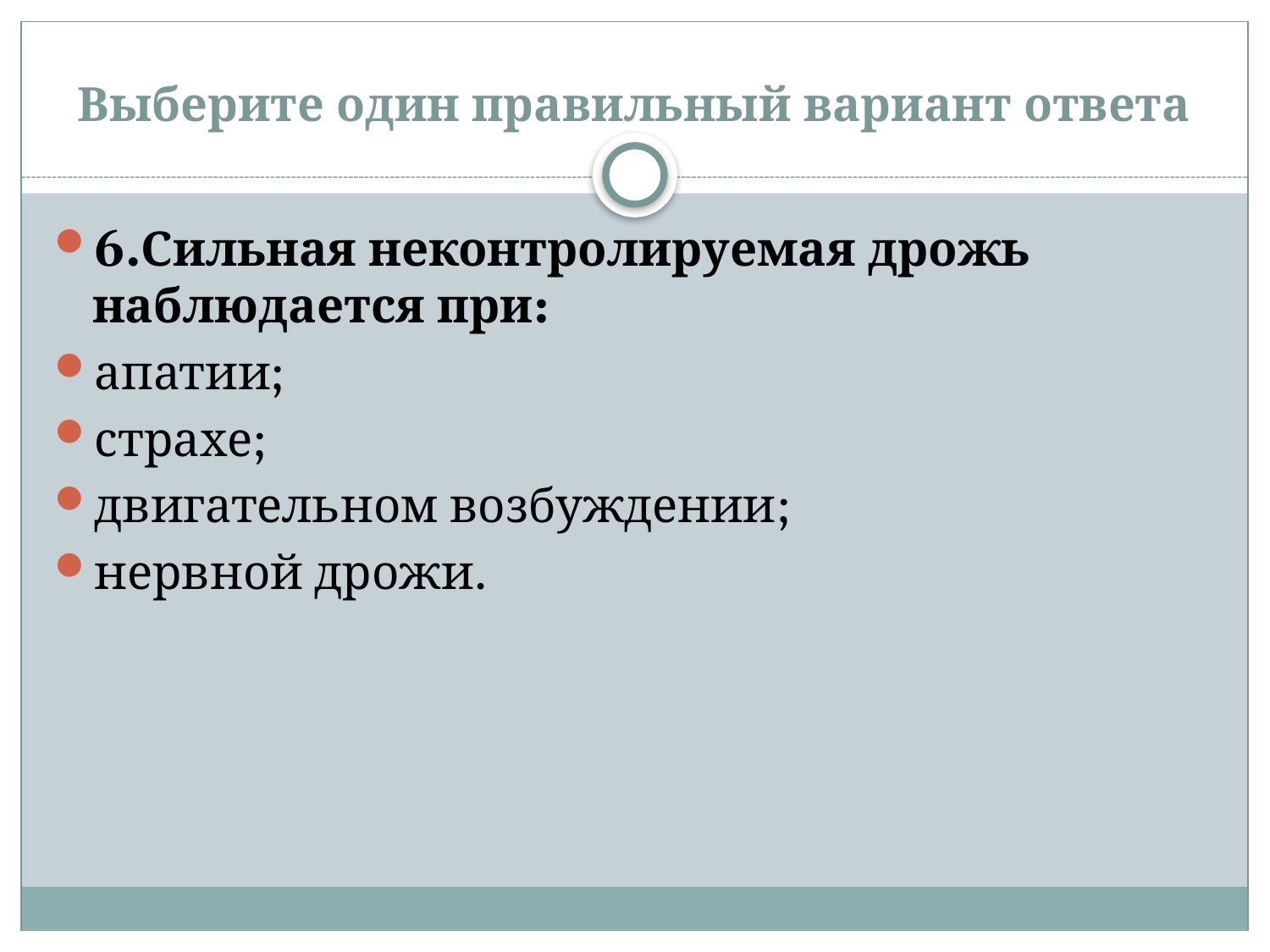

# Выберите один правильный вариант ответа
6.Сильная неконтролируемая дрожь наблюдается при:
апатии;
страхе;
двигательном возбуждении;
нервной дрожи.